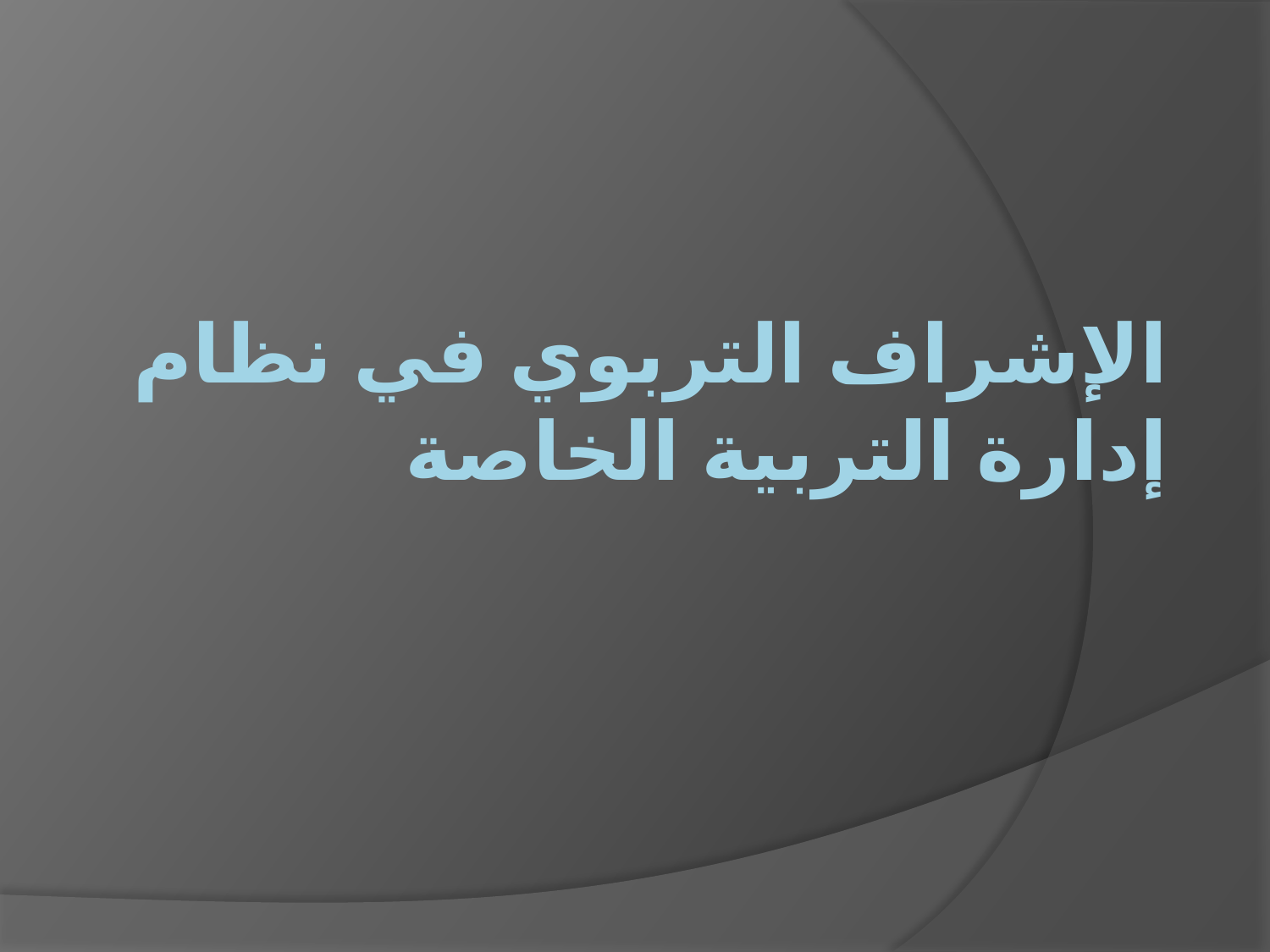

# الإشراف التربوي في نظام إدارة التربية الخاصة